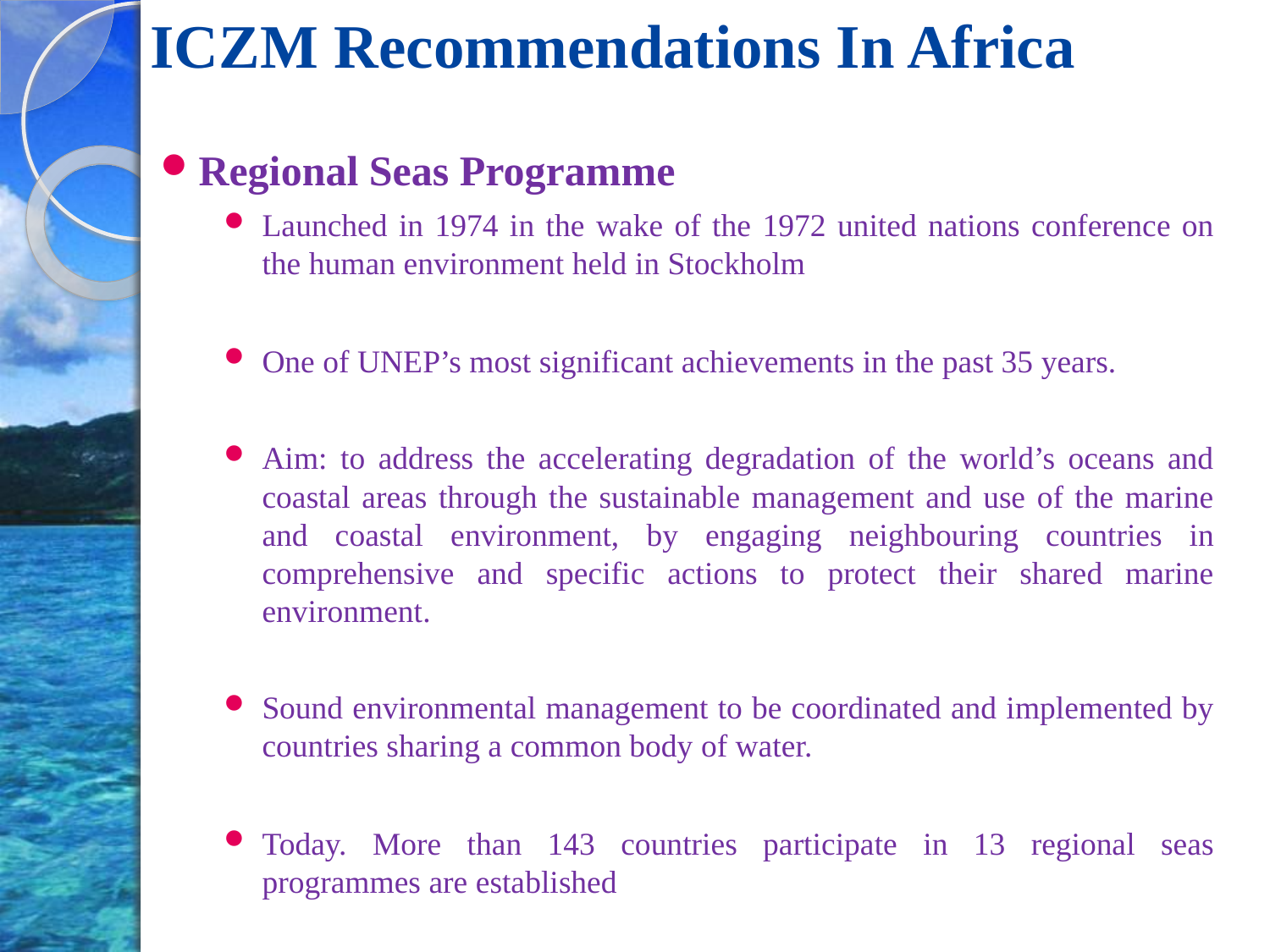

ICZM Recommendations In Africa
Regional Seas Programme
Launched in 1974 in the wake of the 1972 united nations conference on the human environment held in Stockholm

One of UNEP’s most significant achievements in the past 35 years.

Aim: to address the accelerating degradation of the world’s oceans and coastal areas through the sustainable management and use of the marine and coastal environment, by engaging neighbouring countries in comprehensive and specific actions to protect their shared marine environment.

Sound environmental management to be coordinated and implemented by countries sharing a common body of water.

Today. More than 143 countries participate in 13 regional seas programmes are established